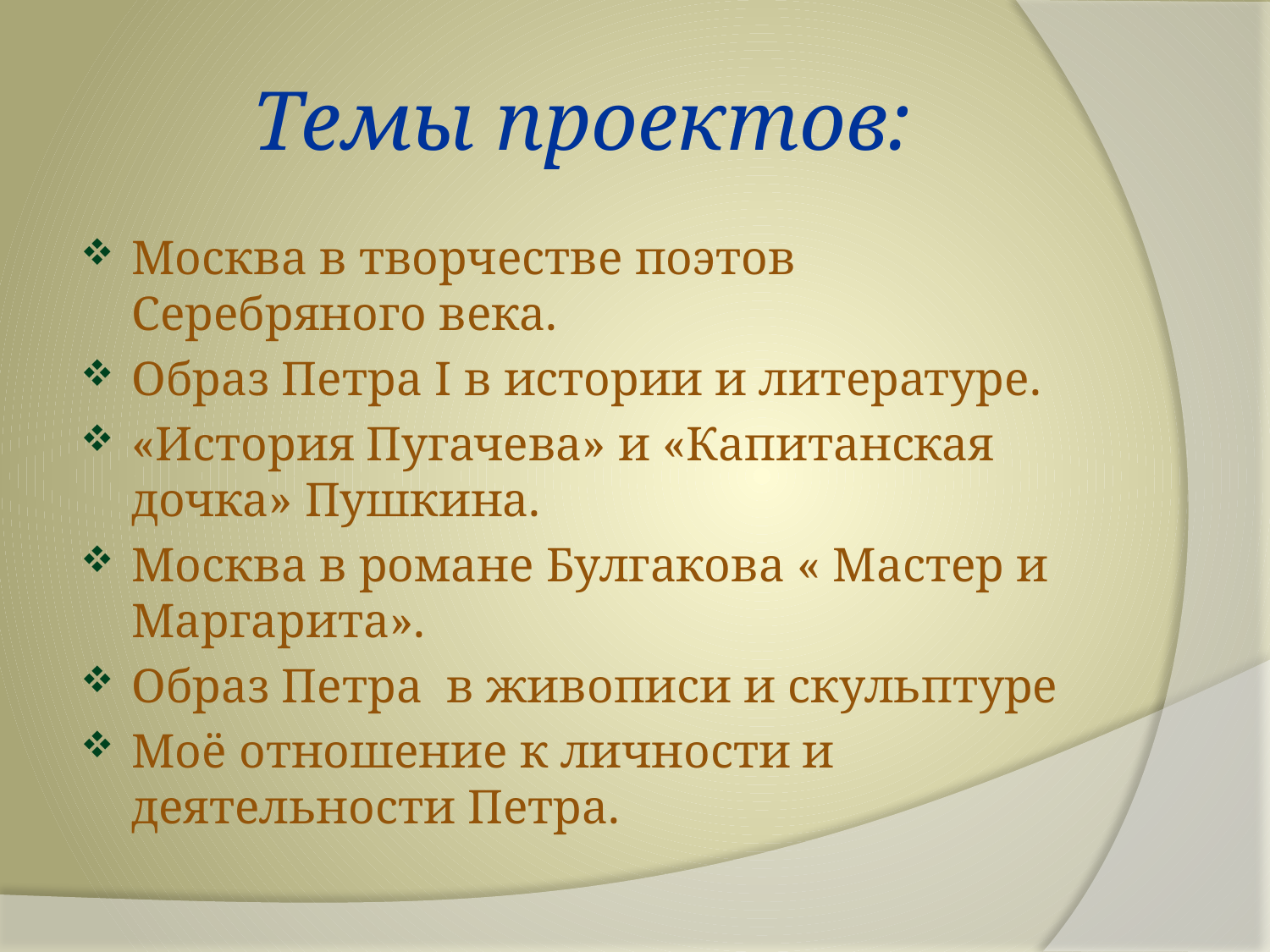

# Темы проектов:
Москва в творчестве поэтов Серебряного века.
Образ Петра I в истории и литературе.
«История Пугачева» и «Капитанская дочка» Пушкина.
Москва в романе Булгакова « Мастер и Маргарита».
Образ Петра  в живописи и скульптуре
Моё отношение к личности и деятельности Петра.